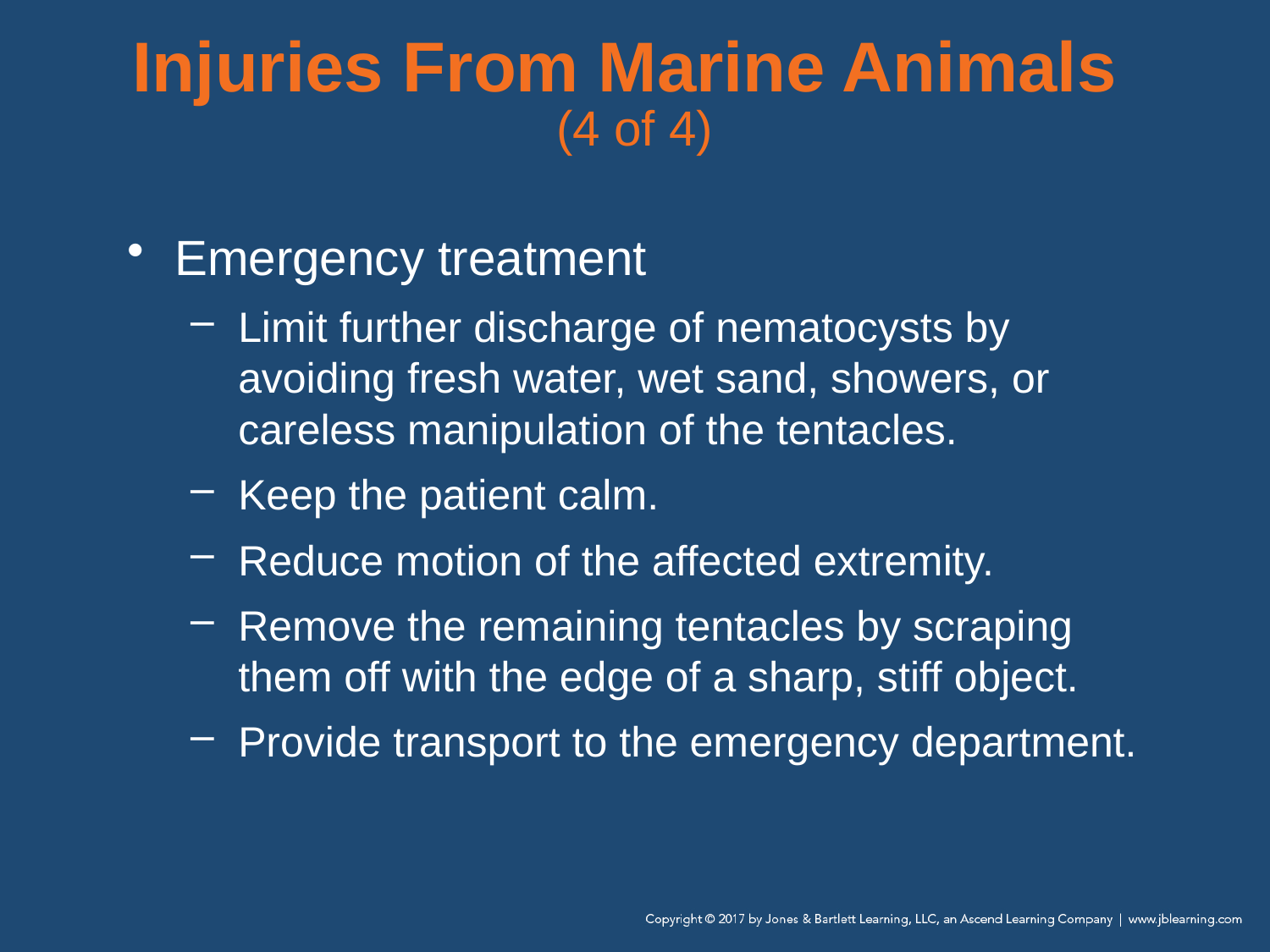

# Injuries From Marine Animals (4 of 4)
Emergency treatment
Limit further discharge of nematocysts by avoiding fresh water, wet sand, showers, or careless manipulation of the tentacles.
Keep the patient calm.
Reduce motion of the affected extremity.
Remove the remaining tentacles by scraping them off with the edge of a sharp, stiff object.
Provide transport to the emergency department.